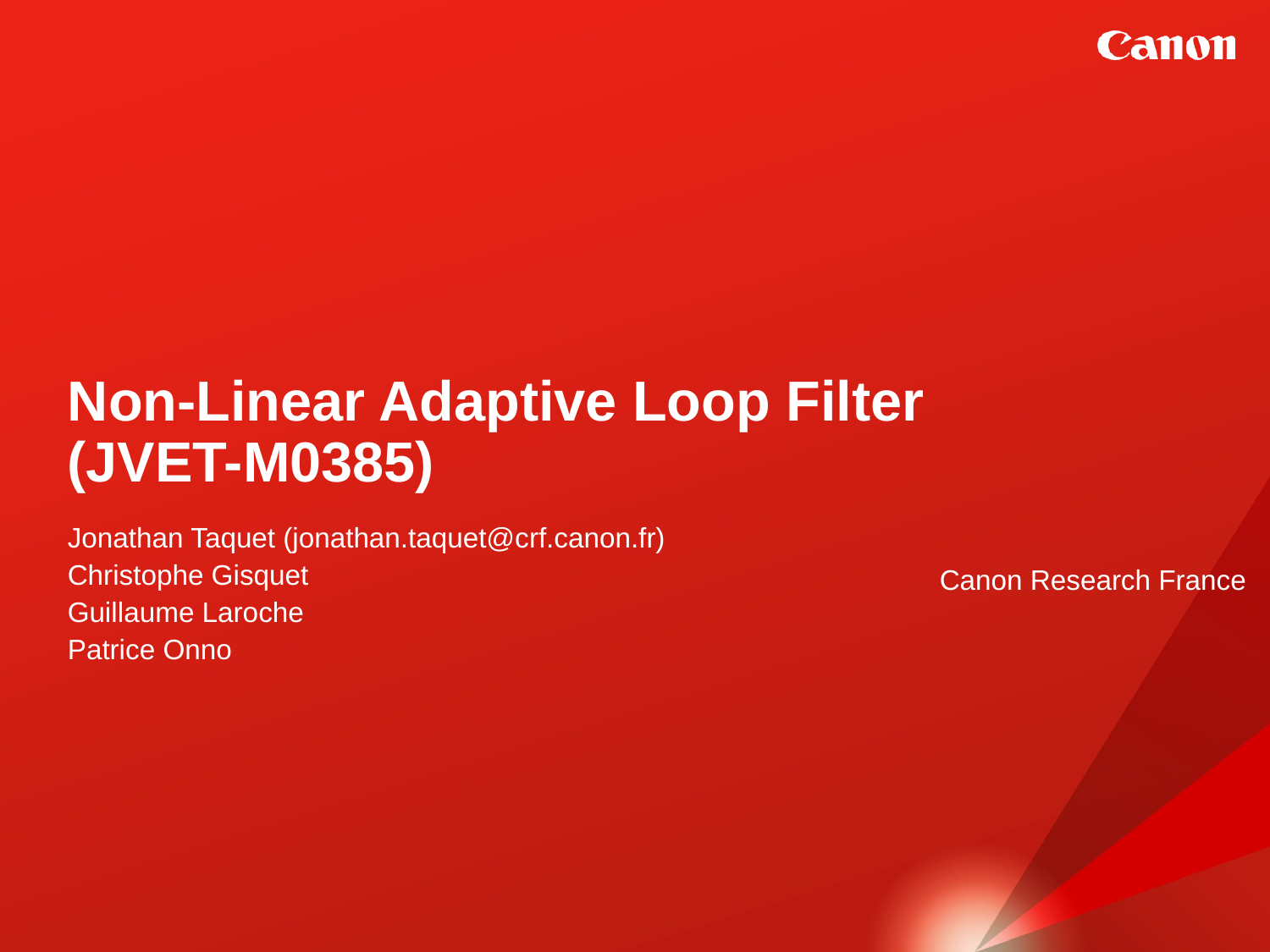

# Non-Linear Adaptive Loop Filter (JVET-M0385)
Jonathan Taquet (jonathan.taquet@crf.canon.fr)
Christophe Gisquet
Guillaume Laroche
Patrice Onno
Canon Research France